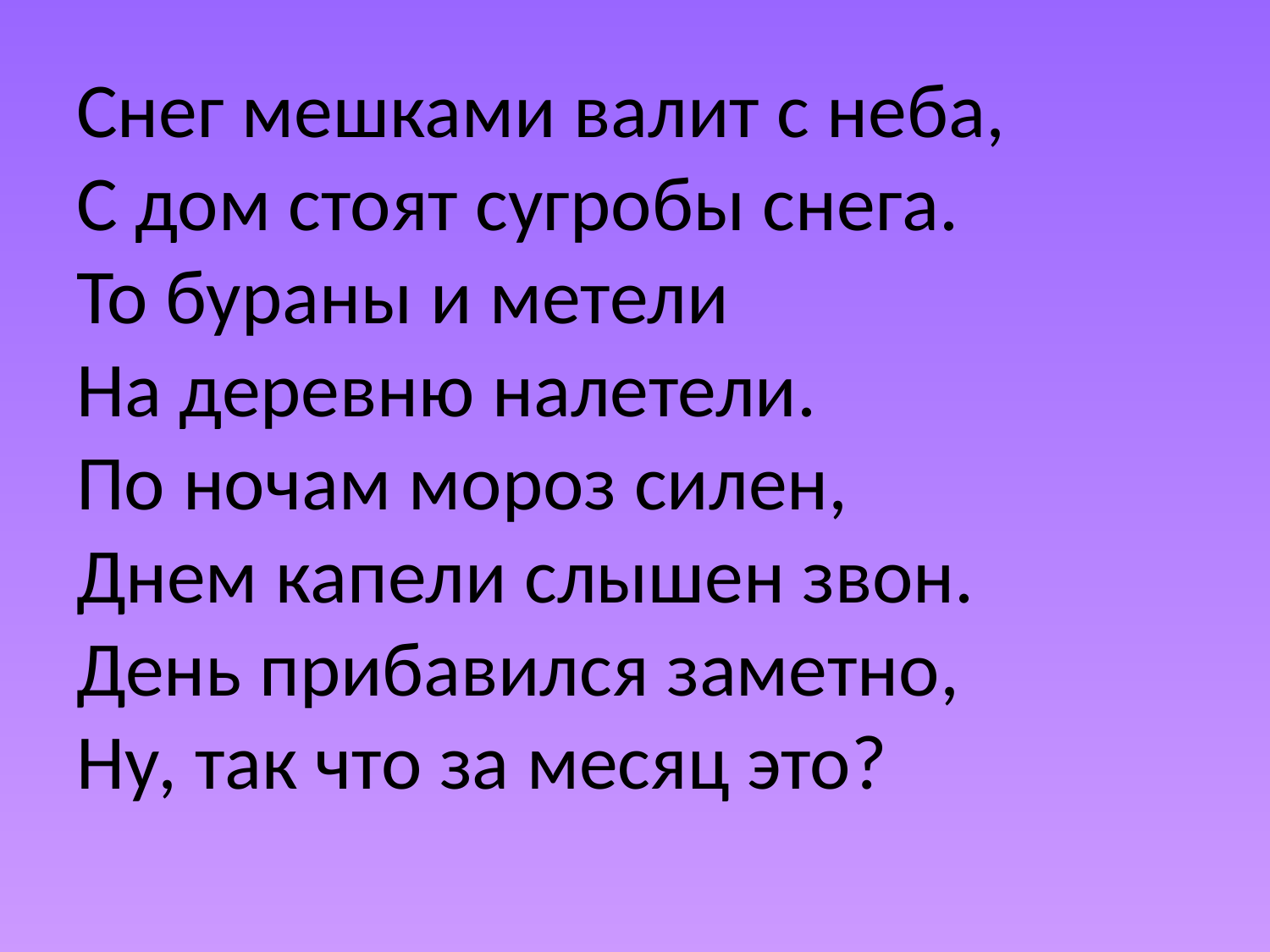

# Снег мешками валит с неба, С дом стоят сугробы снега. То бураны и метели На деревню налетели. По ночам мороз силен, Днем капели слышен звон. День прибавился заметно, Ну, так что за месяц это?